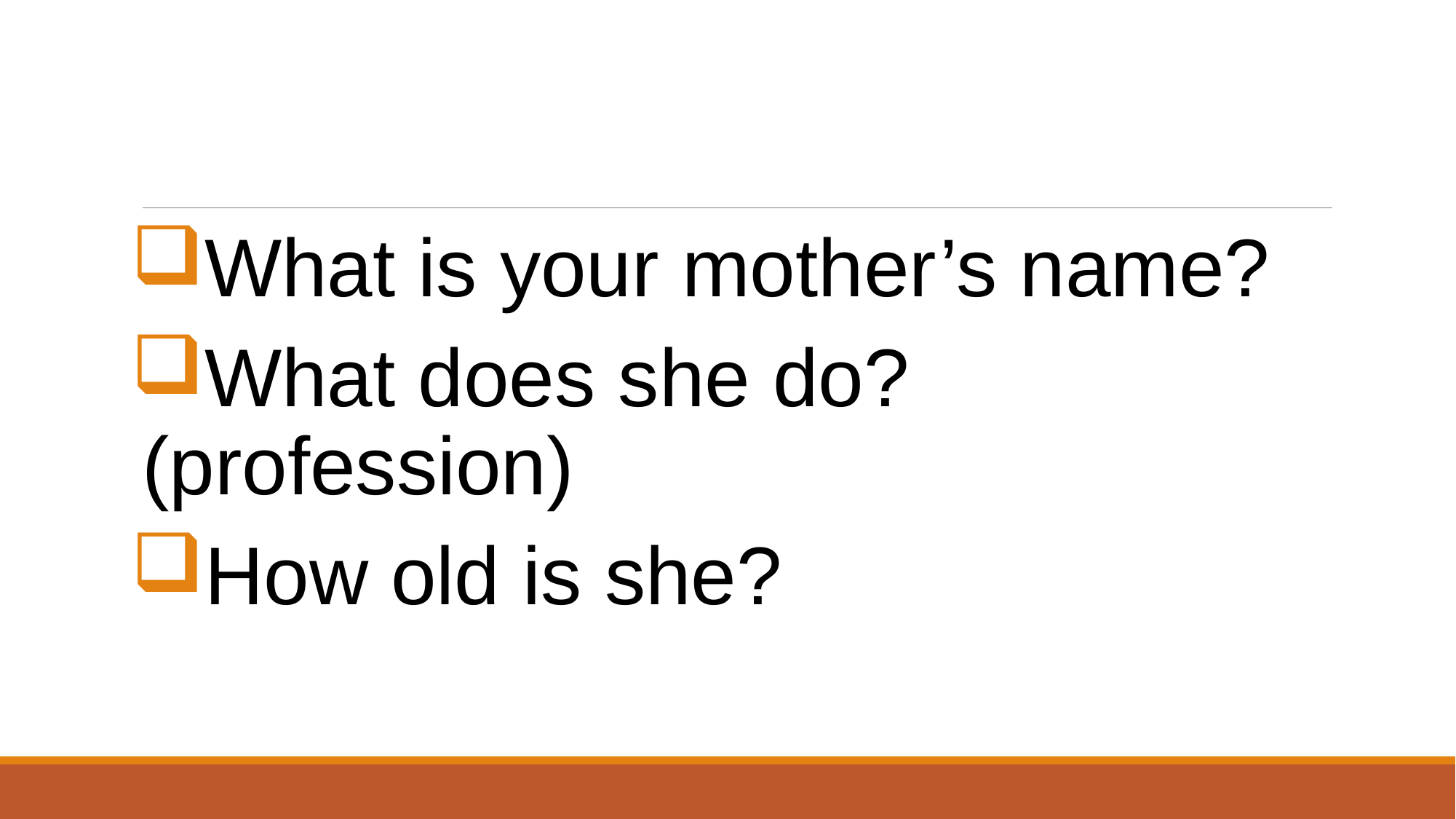

#
What is your mother’s name?
What does she do? (profession)
How old is she?